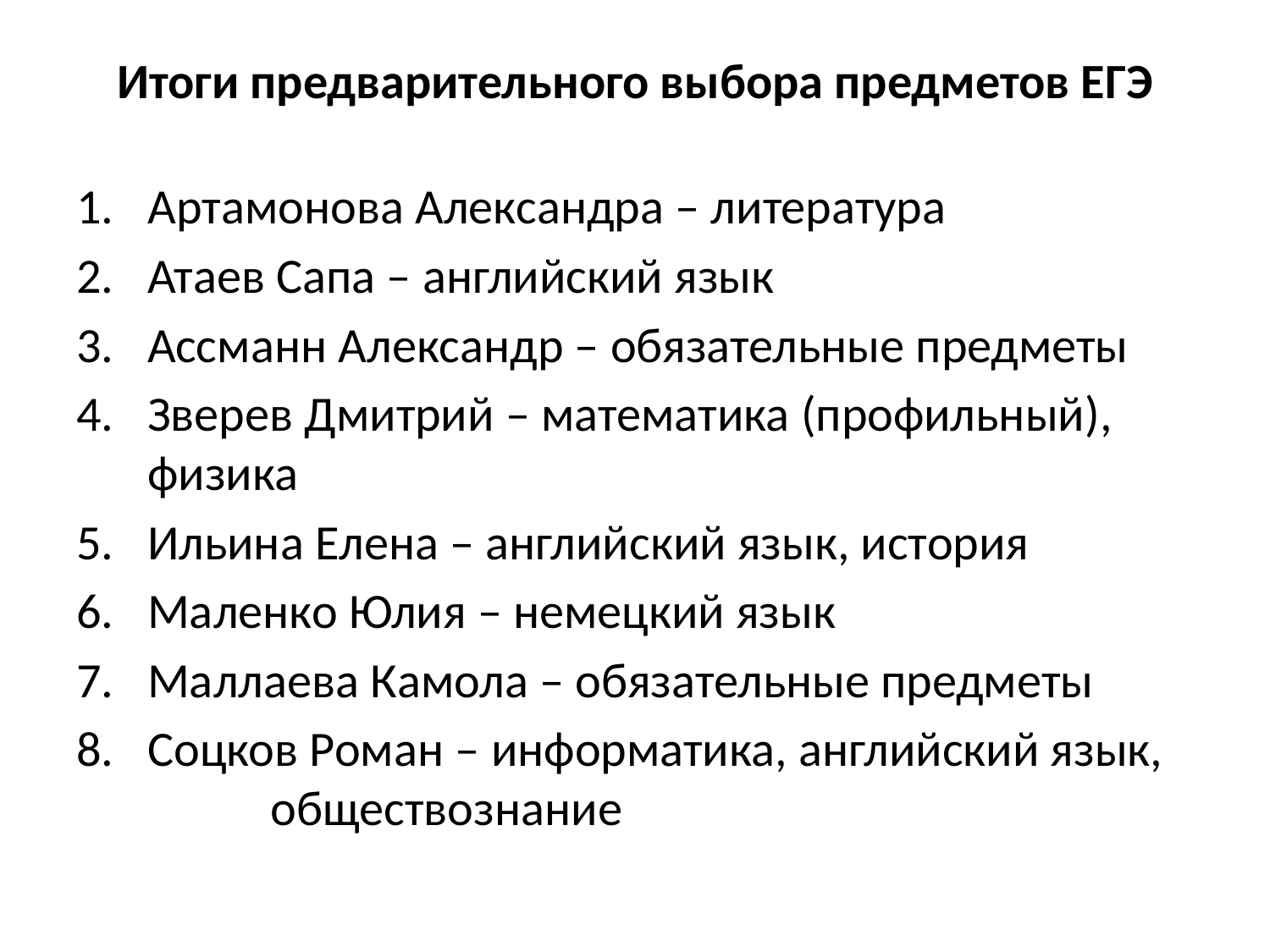

# Итоги предварительного выбора предметов ЕГЭ
Артамонова Александра – литература
Атаев Сапа – английский язык
Ассманн Александр – обязательные предметы
Зверев Дмитрий – математика (профильный), физика
Ильина Елена – английский язык, история
Маленко Юлия – немецкий язык
Маллаева Камола – обязательные предметы
Соцков Роман – информатика, английский язык,              обществознание